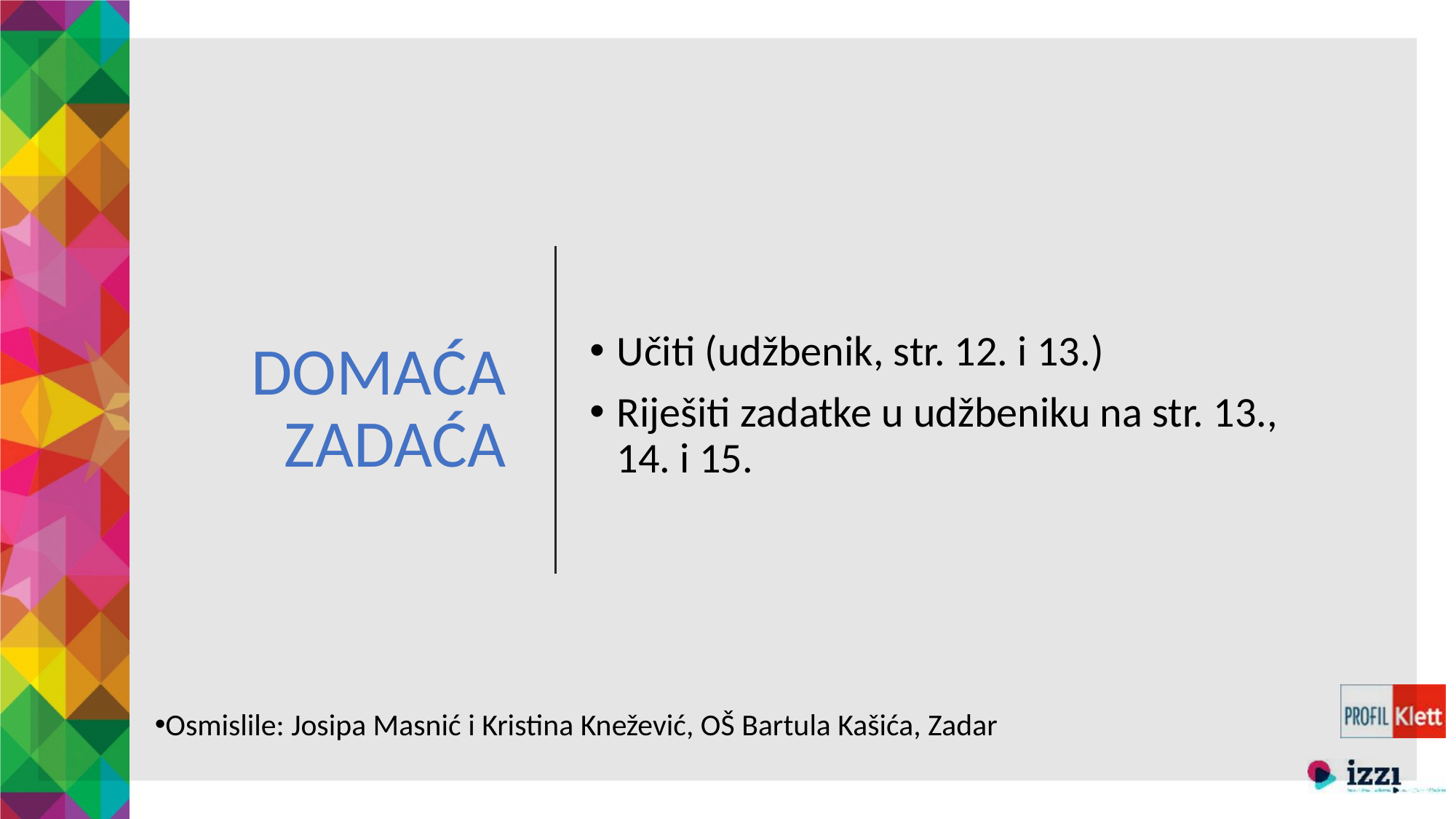

# DOMAĆA ZADAĆA
Učiti (udžbenik, str. 12. i 13.)
Riješiti zadatke u udžbeniku na str. 13., 14. i 15.
Osmislile: Josipa Masnić i Kristina Knežević, OŠ Bartula Kašića, Zadar